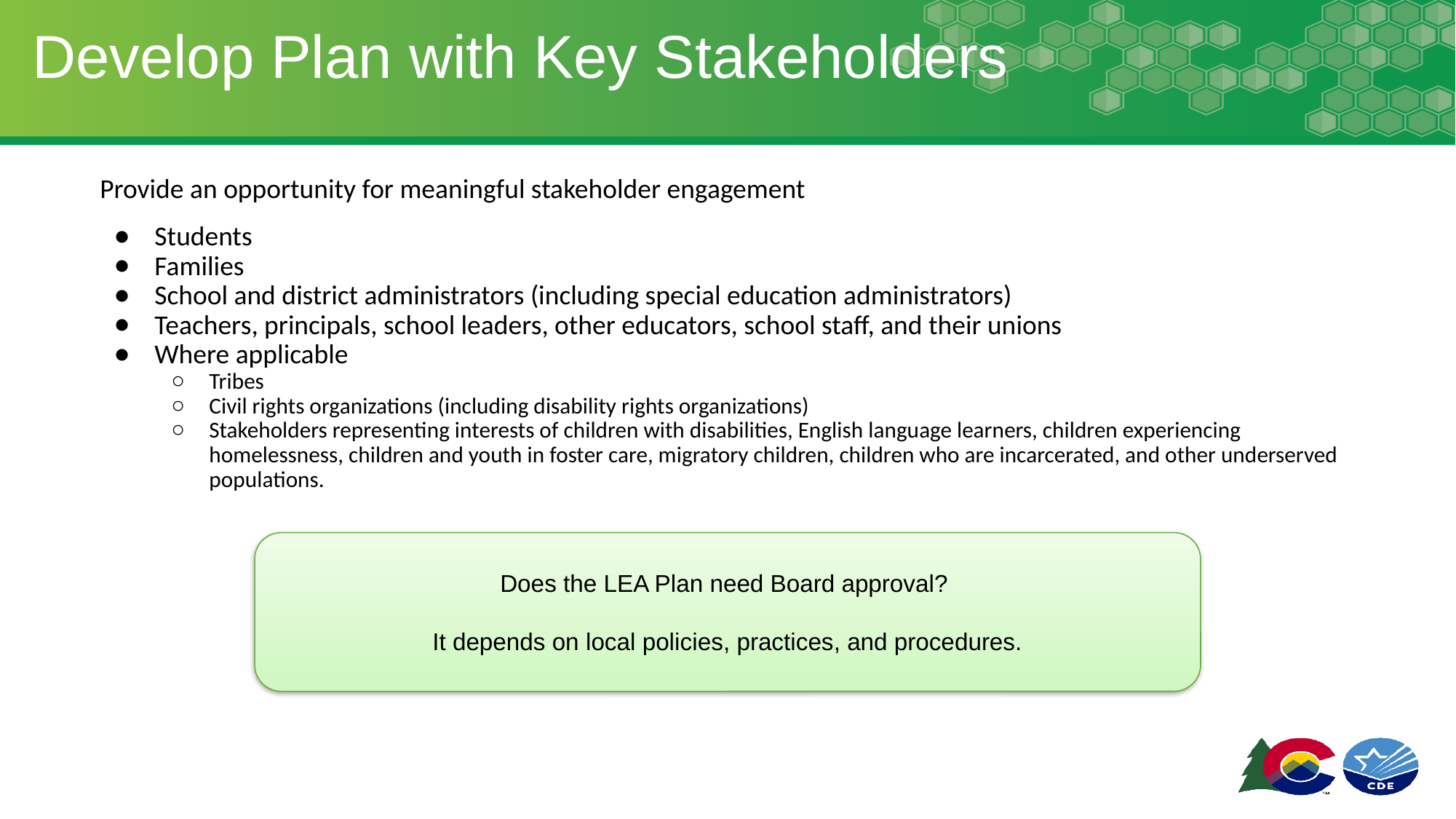

# Develop Plan with Key Stakeholders
Provide an opportunity for meaningful stakeholder engagement
Students
Families
School and district administrators (including special education administrators)
Teachers, principals, school leaders, other educators, school staff, and their unions
Where applicable
Tribes
Civil rights organizations (including disability rights organizations)
Stakeholders representing interests of children with disabilities, English language learners, children experiencing homelessness, children and youth in foster care, migratory children, children who are incarcerated, and other underserved populations.

Does the LEA Plan need Board approval?

It depends on local policies, practices, and procedures.